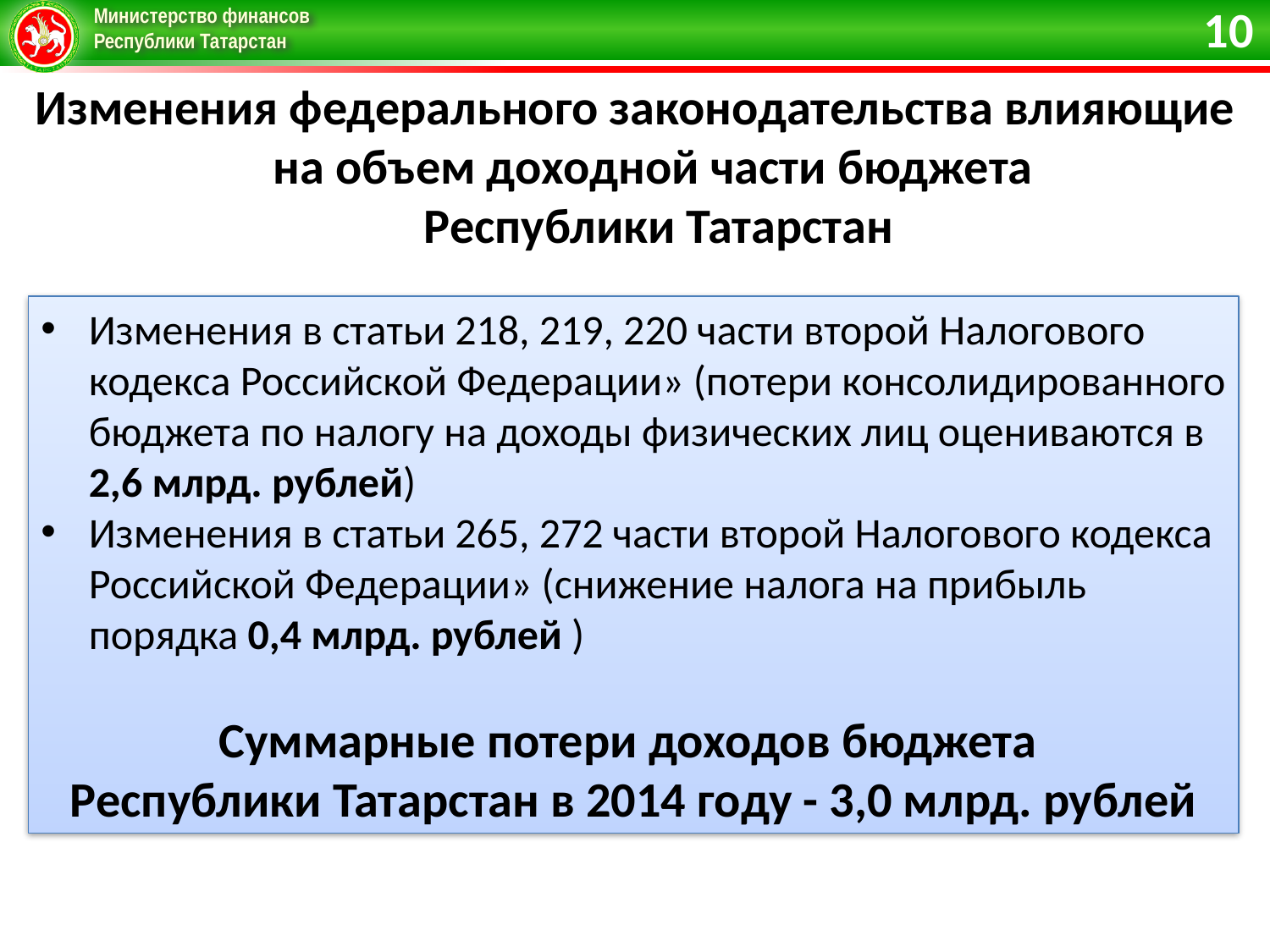

10
Изменения федерального законодательства влияющие на объем доходной части бюджета
Республики Татарстан
Изменения в статьи 218, 219, 220 части второй Налогового кодекса Российской Федерации» (потери консолидированного бюджета по налогу на доходы физических лиц оцениваются в 2,6 млрд. рублей)
Изменения в статьи 265, 272 части второй Налогового кодекса Российской Федерации» (снижение налога на прибыль порядка 0,4 млрд. рублей )
Суммарные потери доходов бюджета
Республики Татарстан в 2014 году - 3,0 млрд. рублей